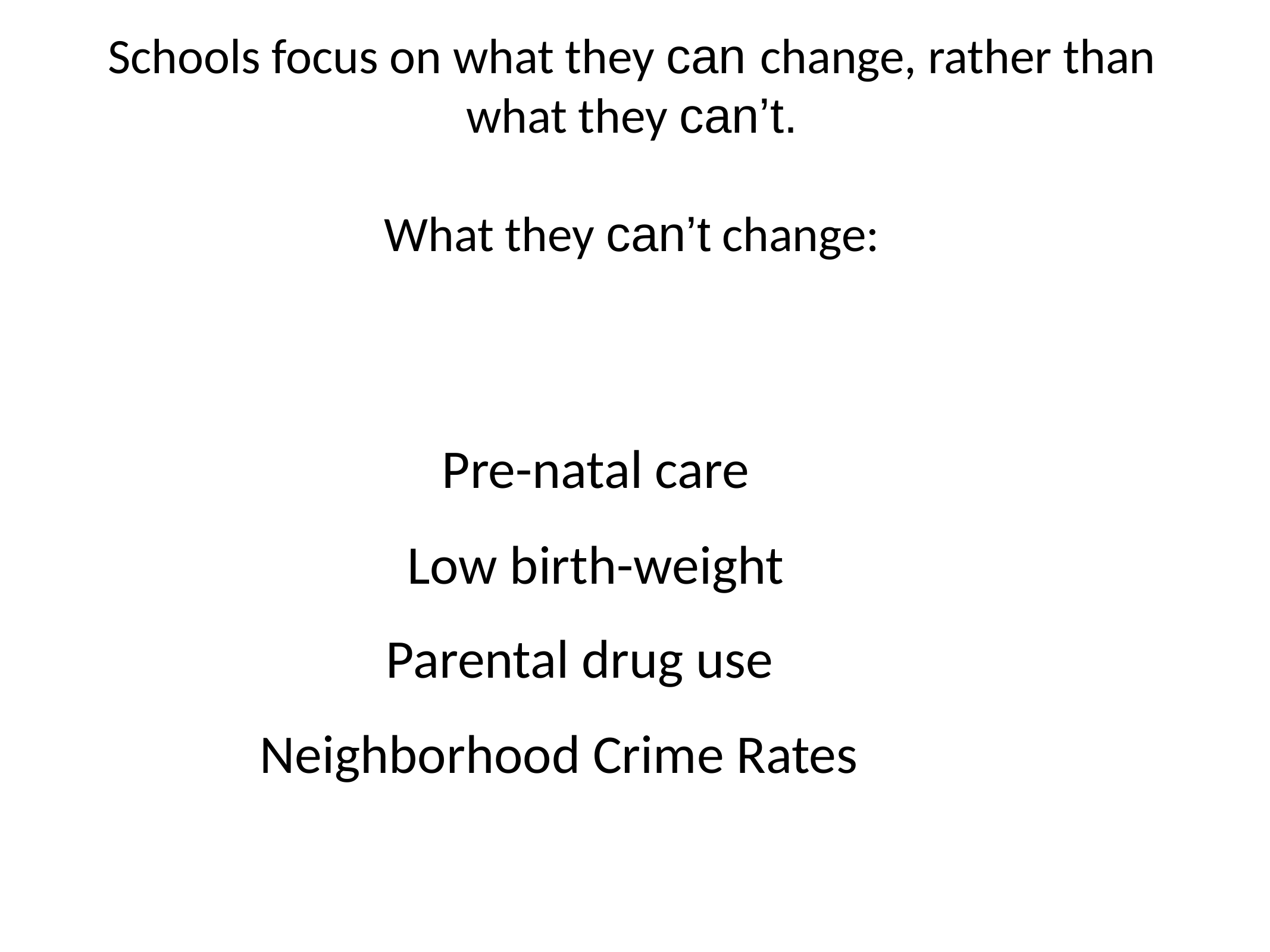

# Schools focus on what they can change, rather than what they can’t. What they can’t change:
Pre-natal care
Low birth-weight
Parental drug use
Neighborhood Crime Rates